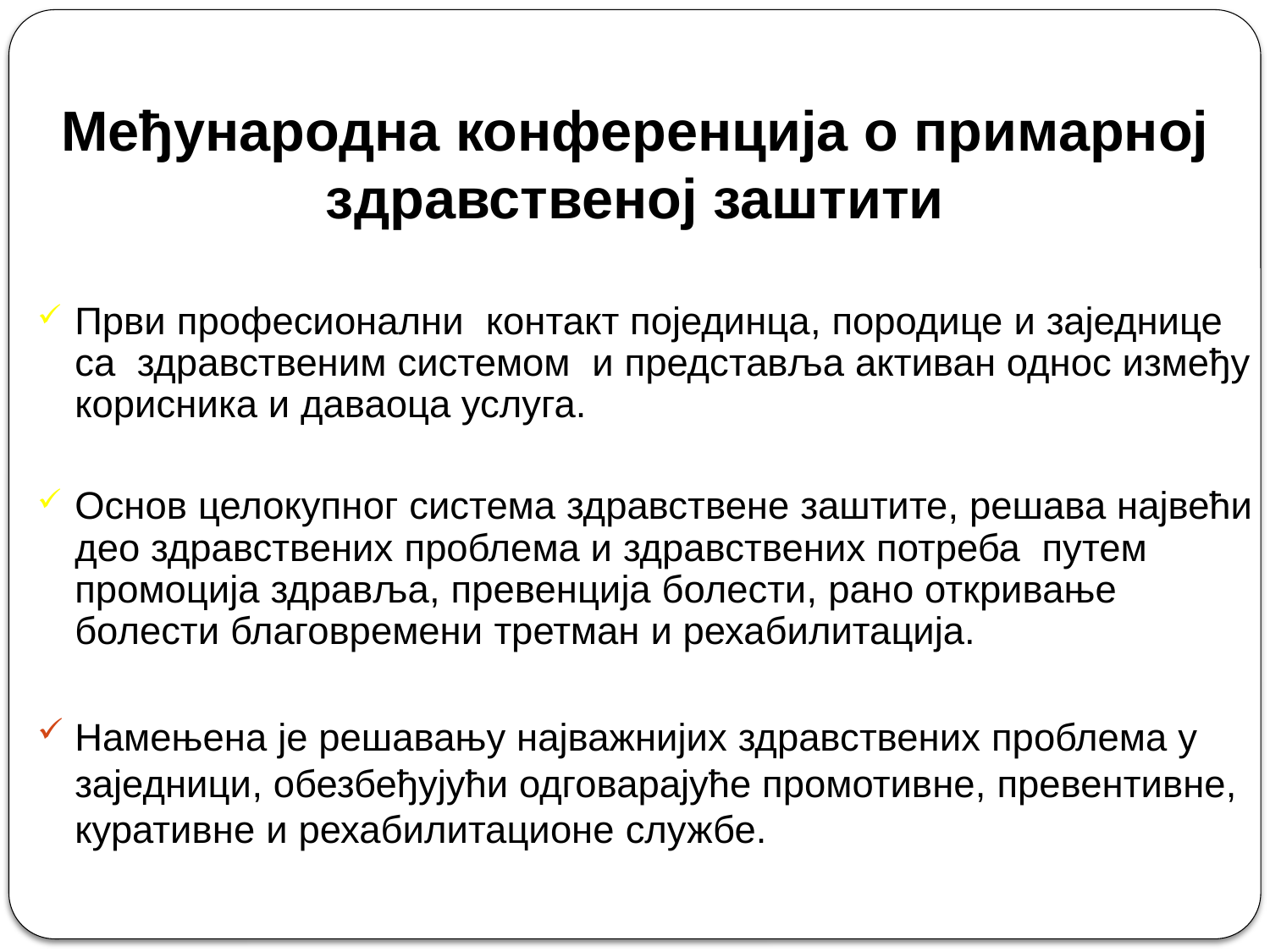

# Међународна конференција о примарној здравственој заштити

Први професионални  контакт појединца, породице и заједнице са  здравственим системом  и представља активан однос између корисника и даваоца услуга.

Основ целокупног система здравствене заштите, решава највећи део здравствених проблема и здравствених потреба  путем промоција здравља, превенција болести, рано откривање болести благовремени третман и рехабилитација.

Намењена је решавању најважнијих здравствених проблема у заједници, обезбеђујући одговарајуће промотивне, превентивне, куративне и рехабилитационе службе.